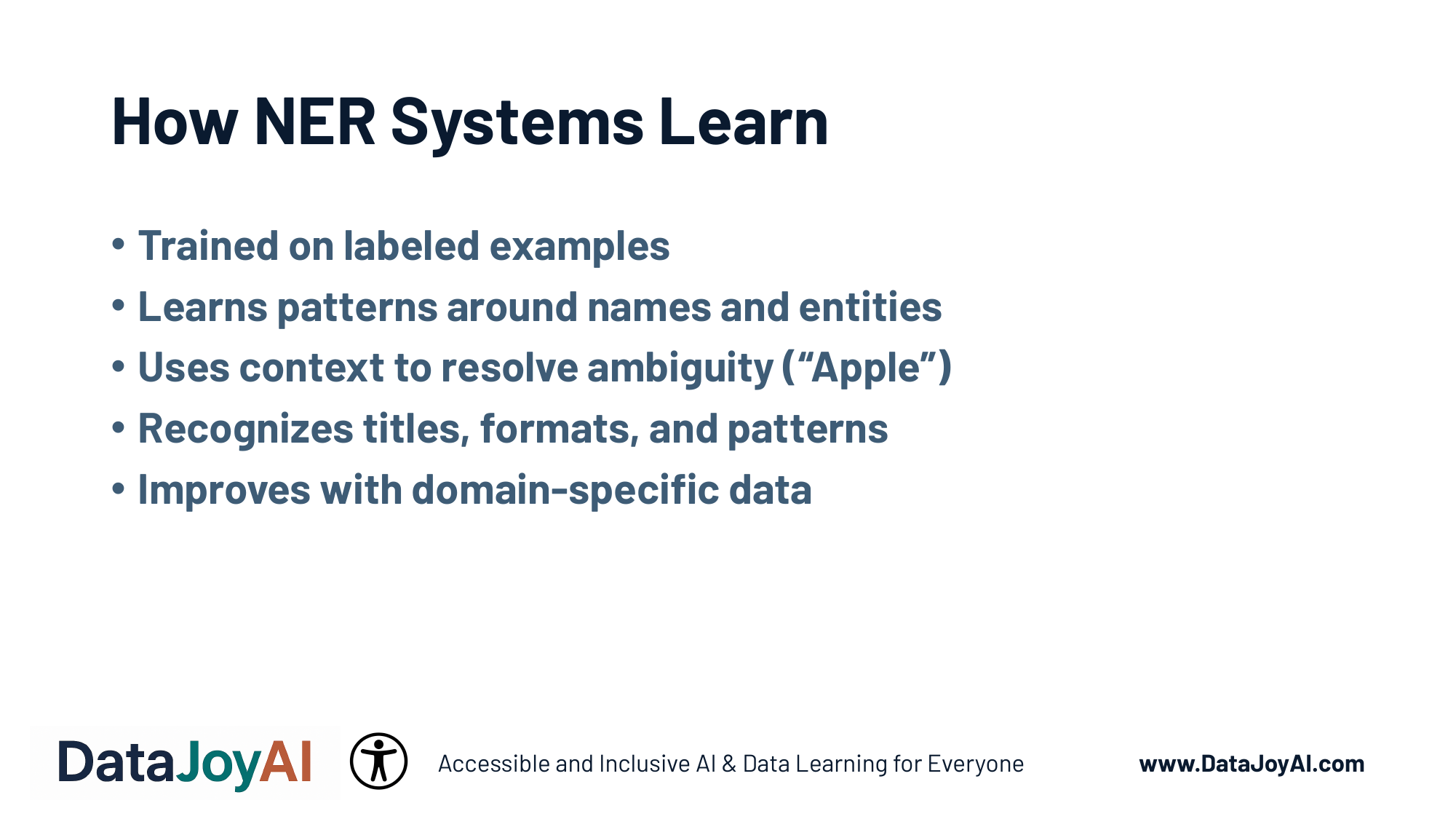

# How NER Systems Learn
Trained on labeled examples
Learns patterns around names and entities
Uses context to resolve ambiguity (“Apple”)
Recognizes titles, formats, and patterns
Improves with domain-specific data